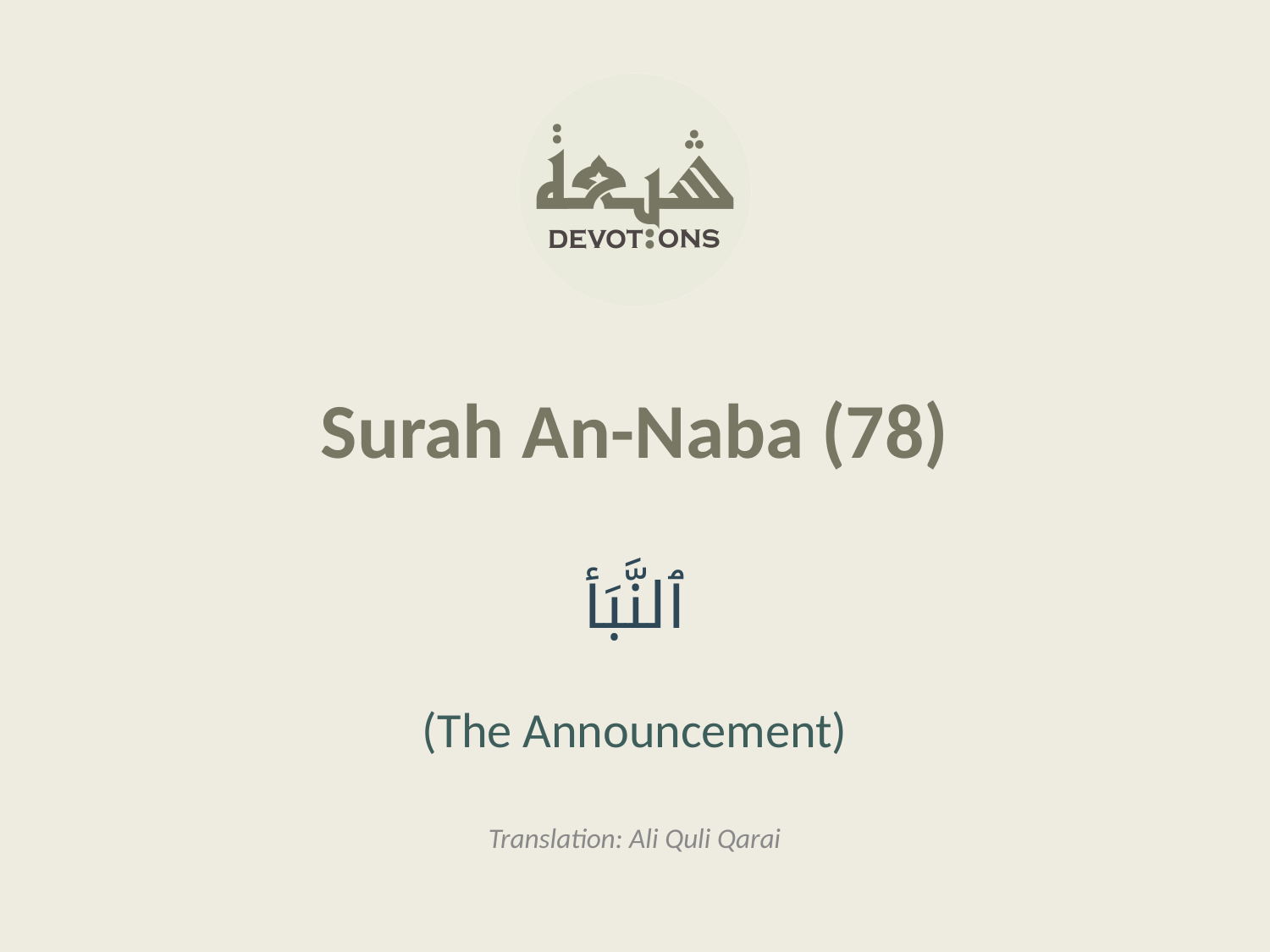

Surah An-Naba (78)
ٱلنَّبَأ
(The Announcement)
Translation: Ali Quli Qarai